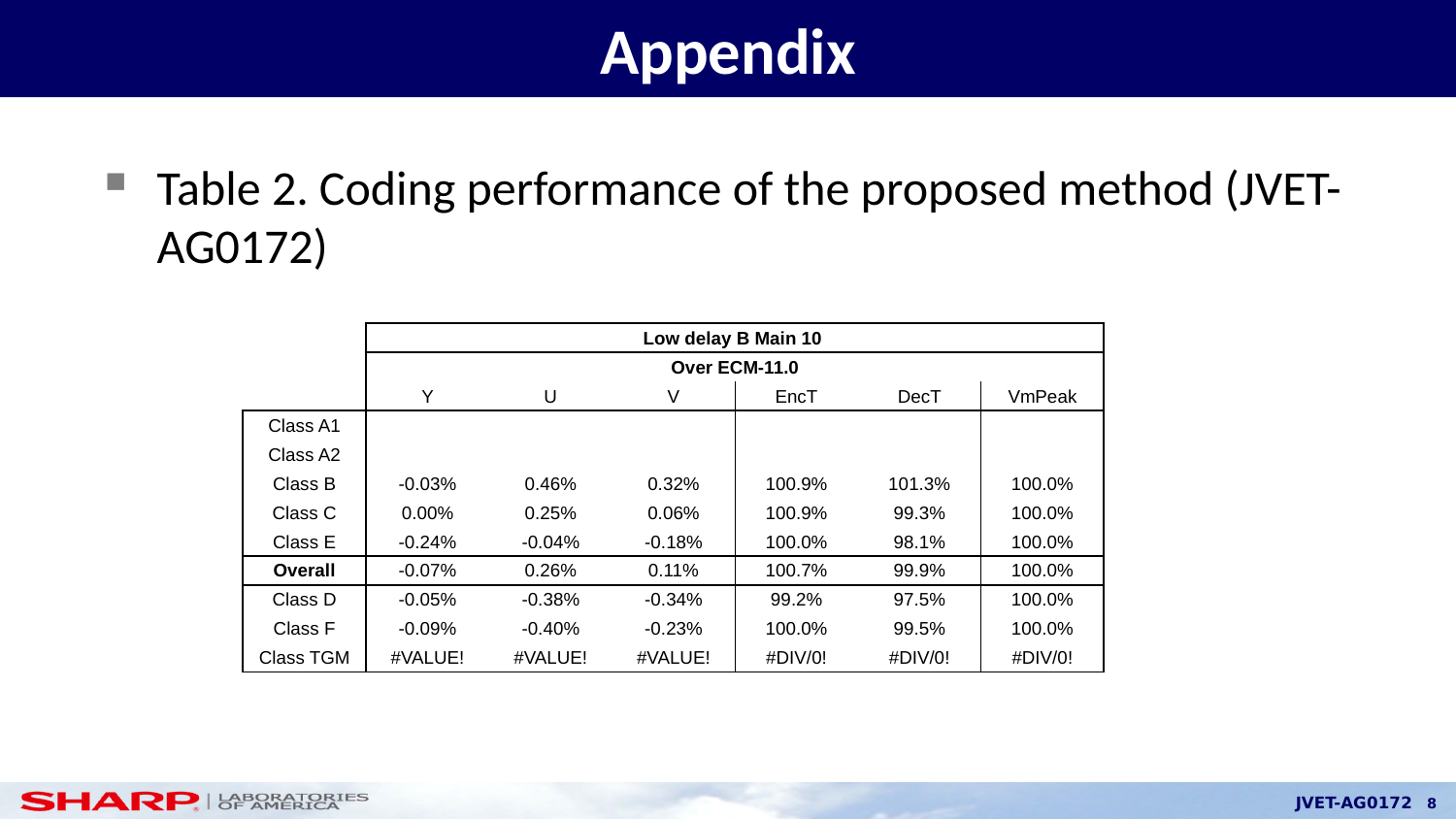

# Appendix
Table 2. Coding performance of the proposed method (JVET-AG0172)
|  | Low delay B Main 10 |  |  |  |  |  |
| --- | --- | --- | --- | --- | --- | --- |
|  | Over ECM-11.0 |  |  |  |  |  |
|  | Y | U | V | EncT | DecT | VmPeak |
| Class A1 |  |  |  |  |  |  |
| Class A2 |  |  |  |  |  |  |
| Class B | -0.03% | 0.46% | 0.32% | 100.9% | 101.3% | 100.0% |
| Class C | 0.00% | 0.25% | 0.06% | 100.9% | 99.3% | 100.0% |
| Class E | -0.24% | -0.04% | -0.18% | 100.0% | 98.1% | 100.0% |
| Overall | -0.07% | 0.26% | 0.11% | 100.7% | 99.9% | 100.0% |
| Class D | -0.05% | -0.38% | -0.34% | 99.2% | 97.5% | 100.0% |
| Class F | -0.09% | -0.40% | -0.23% | 100.0% | 99.5% | 100.0% |
| Class TGM | #VALUE! | #VALUE! | #VALUE! | #DIV/0! | #DIV/0! | #DIV/0! |